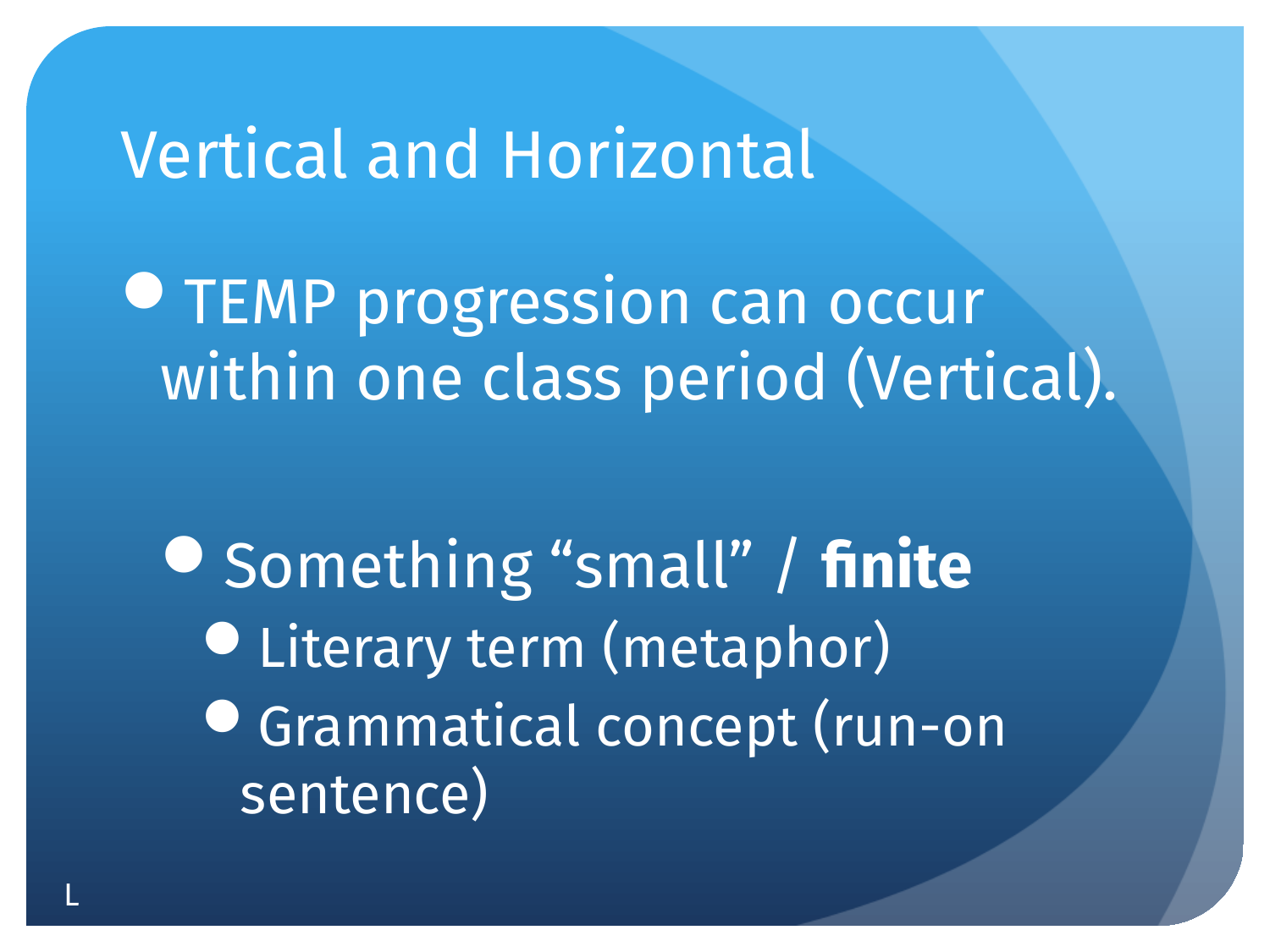

# Vertical and Horizontal
TEMP progression can occur within one class period (Vertical).

Something “small” / finite
Literary term (metaphor)
Grammatical concept (run-on sentence)
L